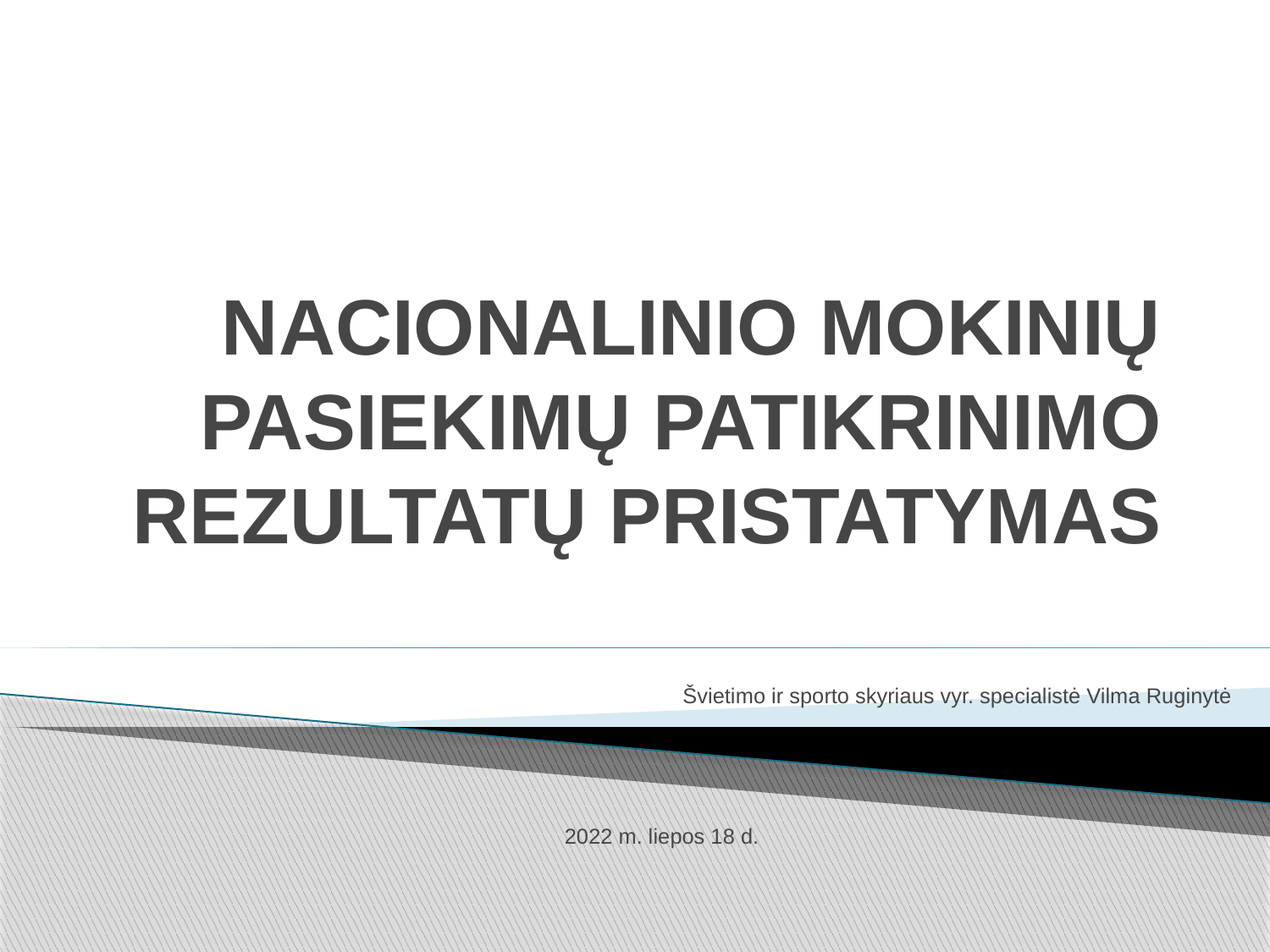

# NACIONALINIO MOKINIŲ PASIEKIMŲ PATIKRINIMO REZULTATŲ PRISTATYMAS

Švietimo ir sporto skyriaus vyr. specialistė Vilma Ruginytė

2022 m. liepos 18 d.